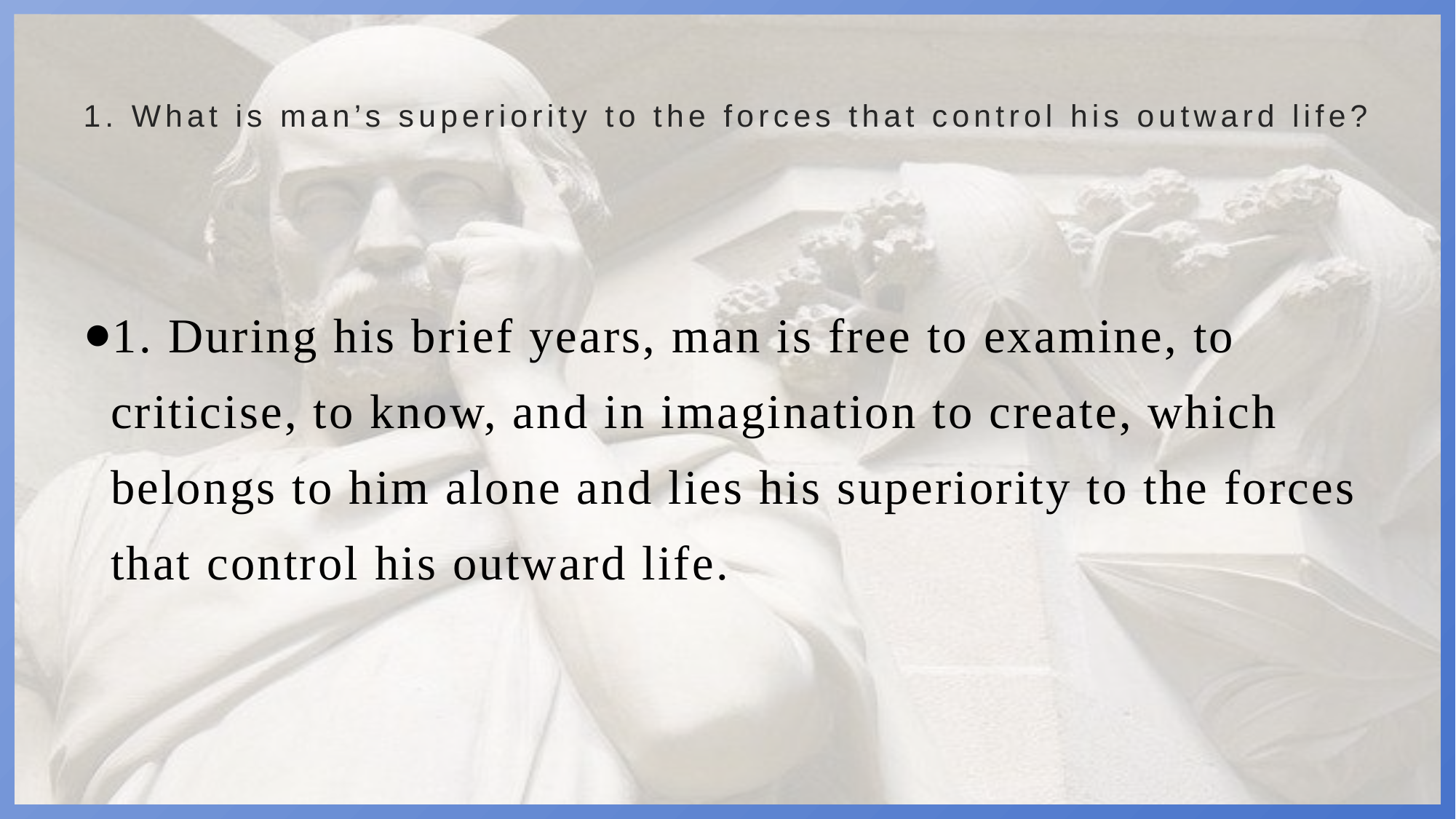

# 1. What is man’s superiority to the forces that control his outward life?
1. During his brief years, man is free to examine, to criticise, to know, and in imagination to create, which belongs to him alone and lies his superiority to the forces that control his outward life.